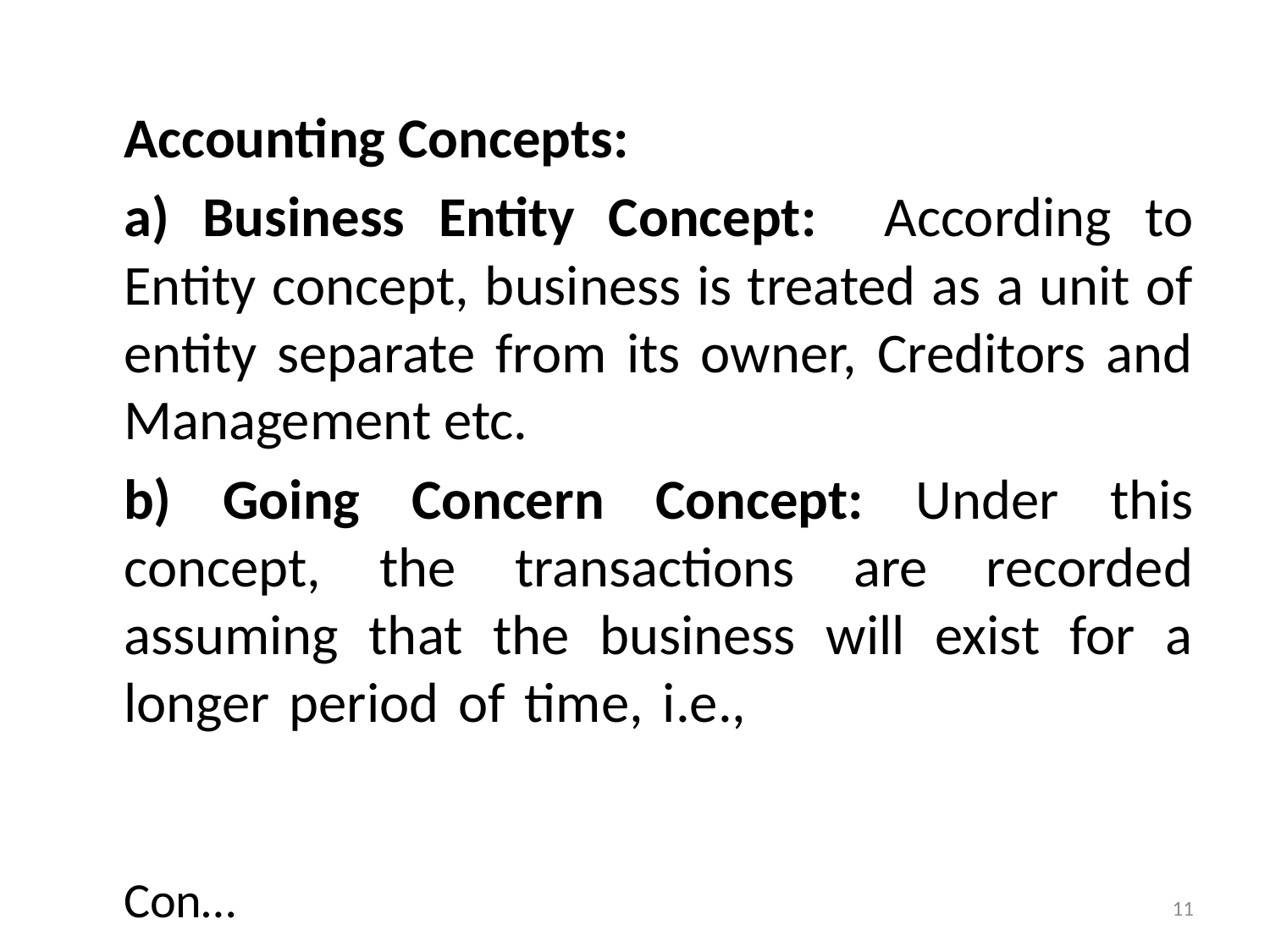

Accounting Concepts:
	a) Business Entity Concept:  According to Entity concept, business is treated as a unit of entity separate from its owner, Creditors and Management etc.
	b) Going Concern Concept: Under this concept, the transactions are recorded assuming that the business will exist for a longer period of time, i.e.,    																		        Con…
11